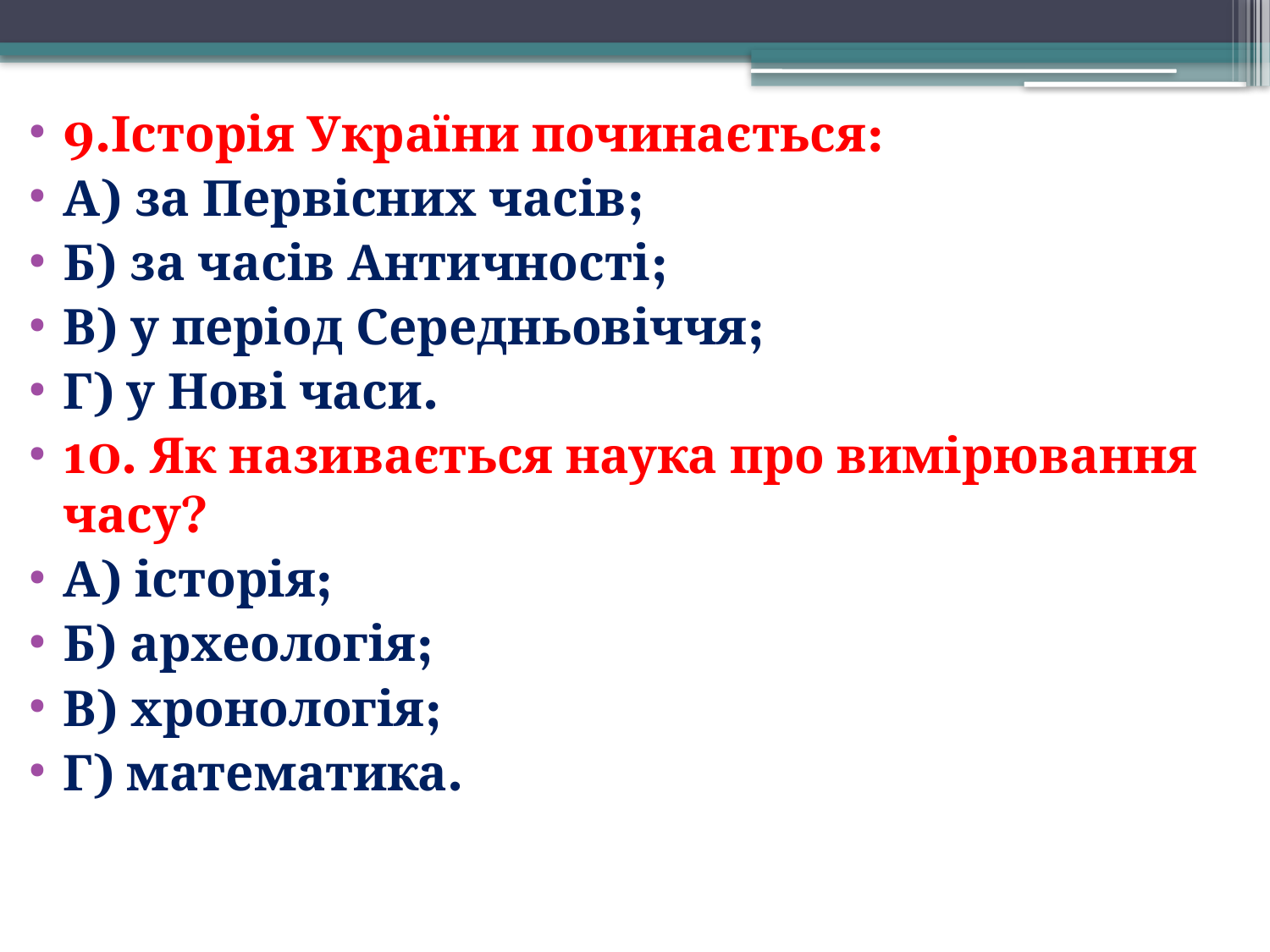

9.Історія України починається:
А) за Первісних часів;
Б) за часів Античності;
В) у період Середньовіччя;
Г) у Нові часи.
10. Як називається наука про вимірювання часу?
А) історія;
Б) археологія;
В) хронологія;
Г) математика.